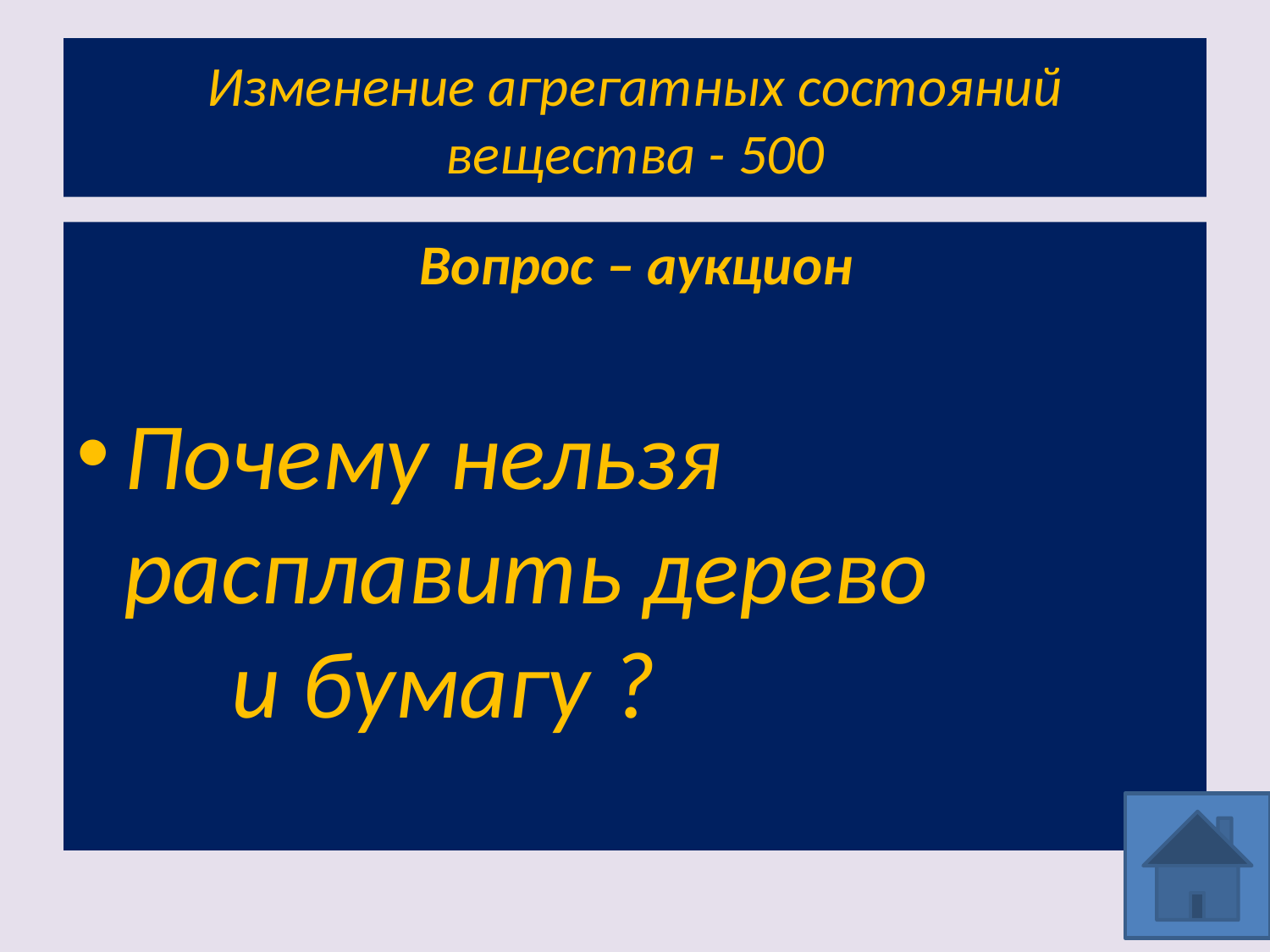

# Изменение агрегатных состояний вещества - 500
                           Вопрос – аукцион

Почему нельзя расплавить дерево                  и бумагу ?